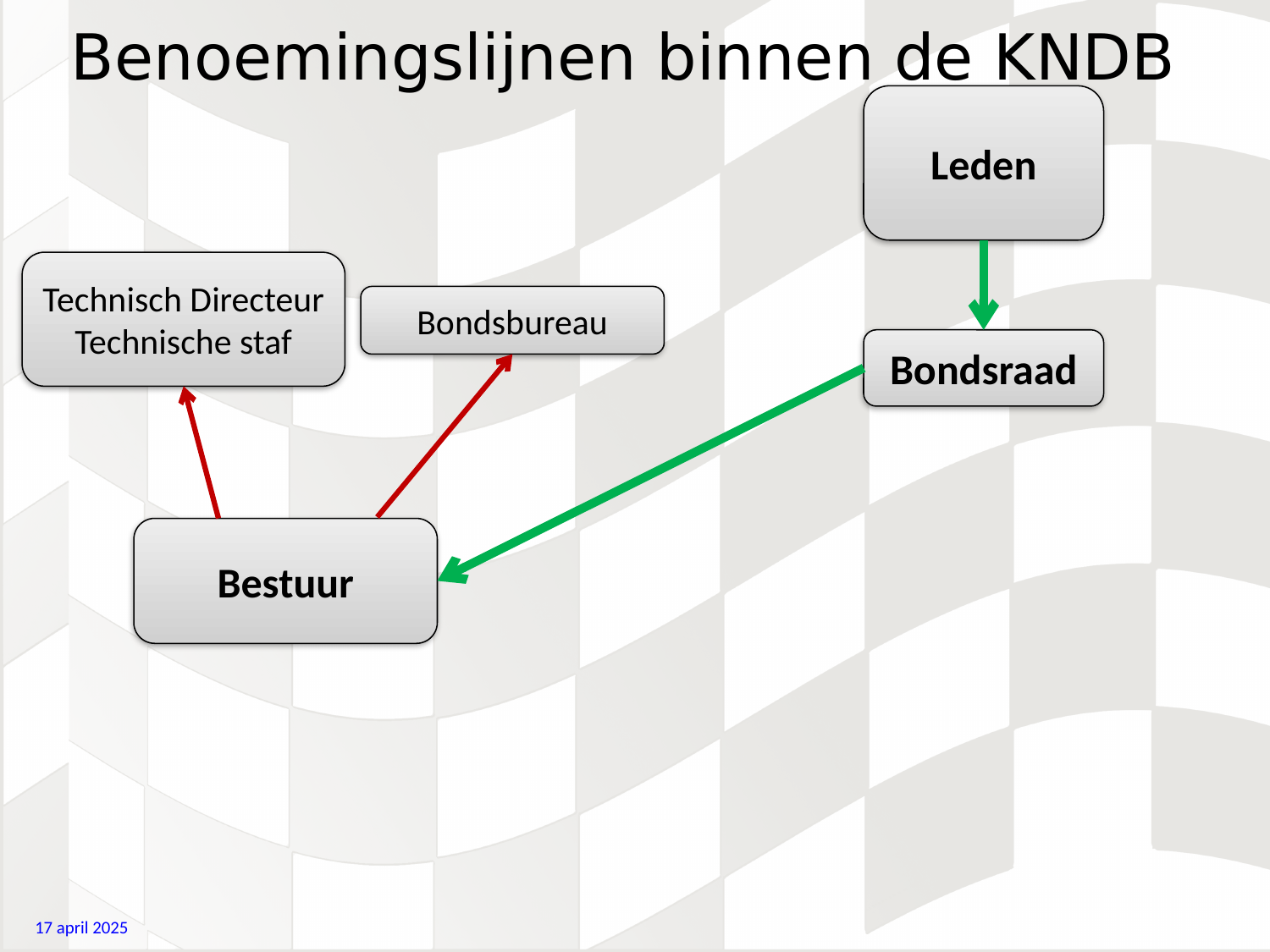

# Benoemingslijnen binnen de KNDB
Leden

Technisch Directeur Technische staf
Bondsbureau
Bondsraad
Bestuur
17 april 2025